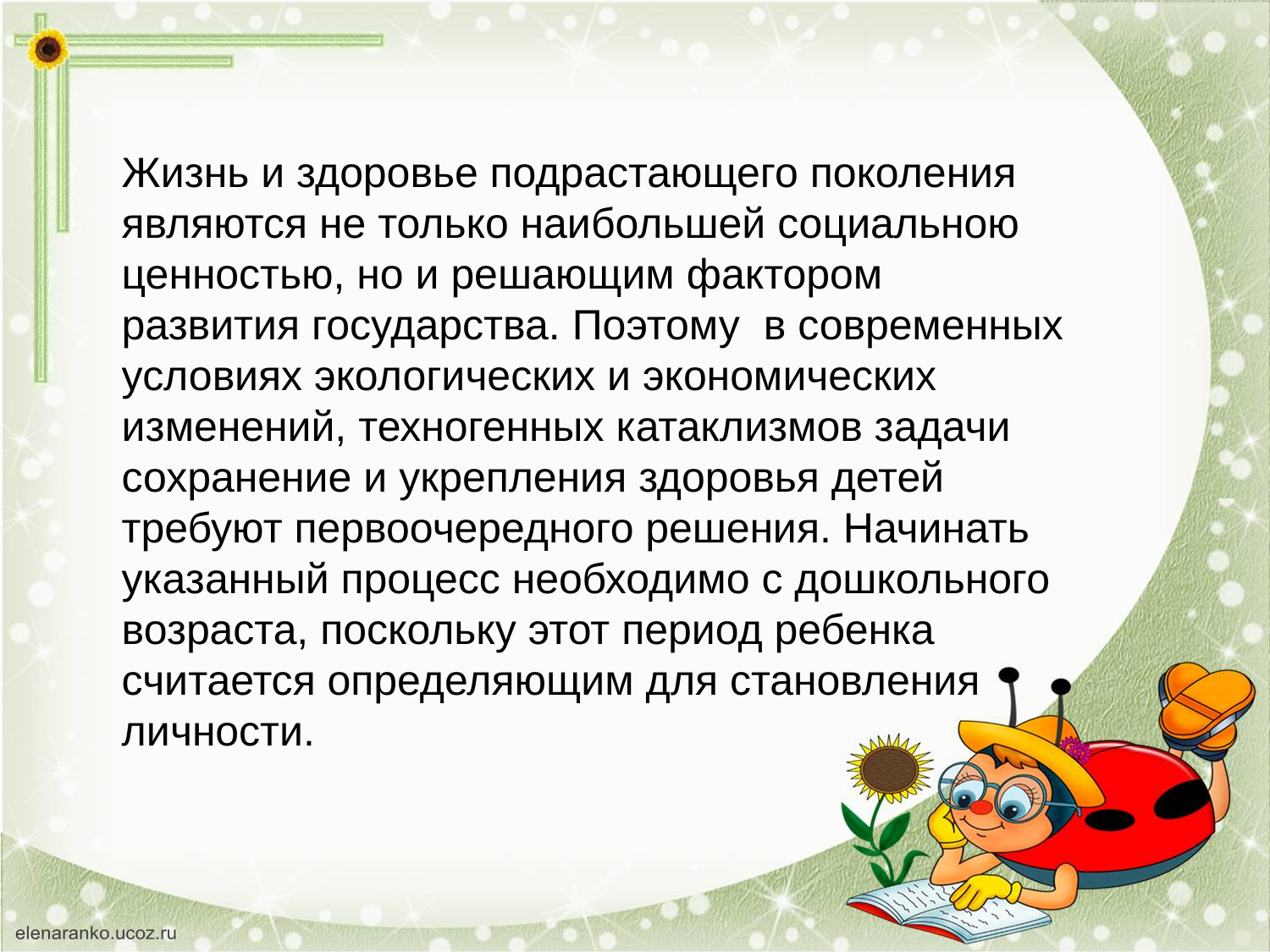

Жизнь и здоровье подрастающего поколения являются не только наибольшей социальною ценностью, но и решающим фактором развития государства. Поэтому  в современных условиях экологических и экономических изменений, техногенных катаклизмов задачи сохранение и укрепления здоровья детей требуют первоочередного решения. Начинать указанный процесс необходимо с дошкольного возраста, поскольку этот период ребенка считается определяющим для становления личности.